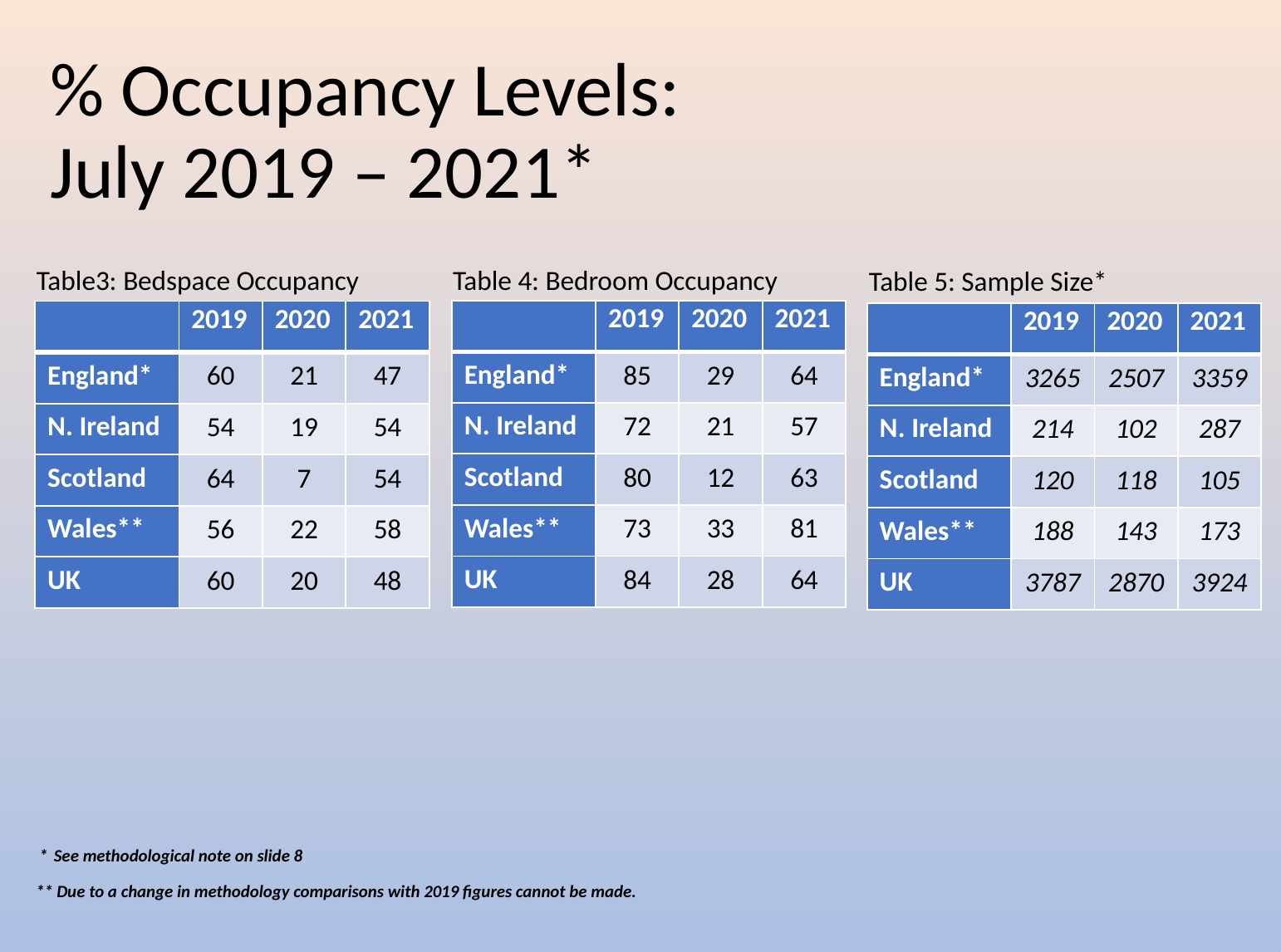

# % Occupancy Levels: July 2019 – 2021*
Table3: Bedspace Occupancy
Table 4: Bedroom Occupancy
Table 5: Sample Size*
|  | 2019 | 2020 | 2021 |
| --- | --- | --- | --- |
| England\* | 85 | 29 | 64 |
| N. Ireland | 72 | 21 | 57 |
| Scotland | 80 | 12 | 63 |
| Wales\*\* | 73 | 33 | 81 |
| UK | 84 | 28 | 64 |
|  | 2019 | 2020 | 2021 |
| --- | --- | --- | --- |
| England\* | 60 | 21 | 47 |
| N. Ireland | 54 | 19 | 54 |
| Scotland | 64 | 7 | 54 |
| Wales\*\* | 56 | 22 | 58 |
| UK | 60 | 20 | 48 |
|  | 2019 | 2020 | 2021 |
| --- | --- | --- | --- |
| England\* | 3265 | 2507 | 3359 |
| N. Ireland | 214 | 102 | 287 |
| Scotland | 120 | 118 | 105 |
| Wales\*\* | 188 | 143 | 173 |
| UK | 3787 | 2870 | 3924 |
* See methodological note on slide 8
** Due to a change in methodology comparisons with 2019 figures cannot be made.